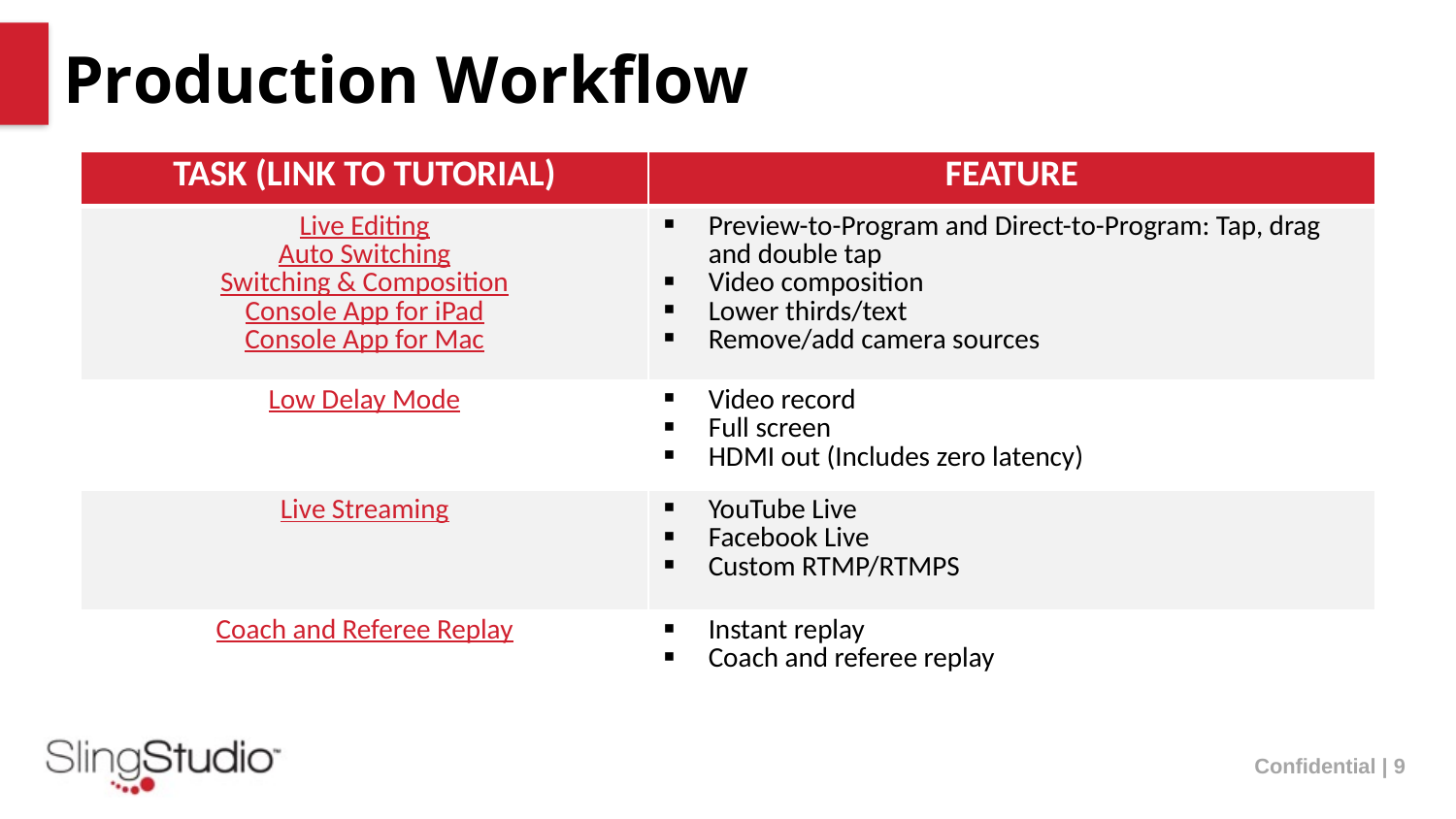

# Production Workflow
| TASK (LINK TO TUTORIAL) | FEATURE |
| --- | --- |
| Live Editing Auto Switching Switching & Composition Console App for iPad Console App for Mac | Preview-to-Program and Direct-to-Program: Tap, drag and double tap Video composition Lower thirds/text Remove/add camera sources |
| Low Delay Mode | Video record Full screen HDMI out (Includes zero latency) |
| Live Streaming | YouTube Live Facebook Live Custom RTMP/RTMPS |
| Coach and Referee Replay | Instant replay Coach and referee replay |